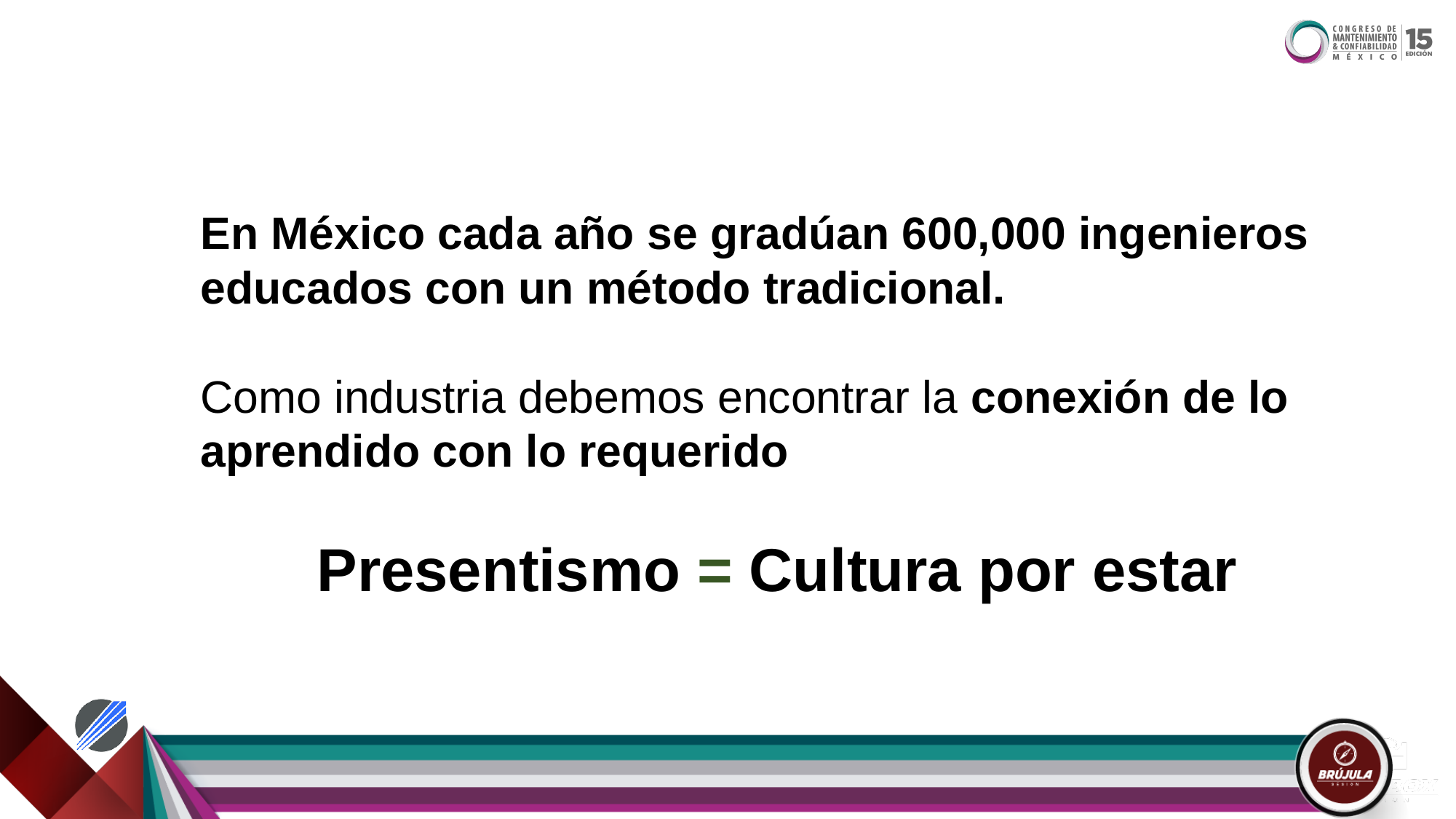

En México cada año se gradúan 600,000 ingenieros educados con un método tradicional.

Como industria debemos encontrar la conexión de lo aprendido con lo requerido

Presentismo = Cultura por estar